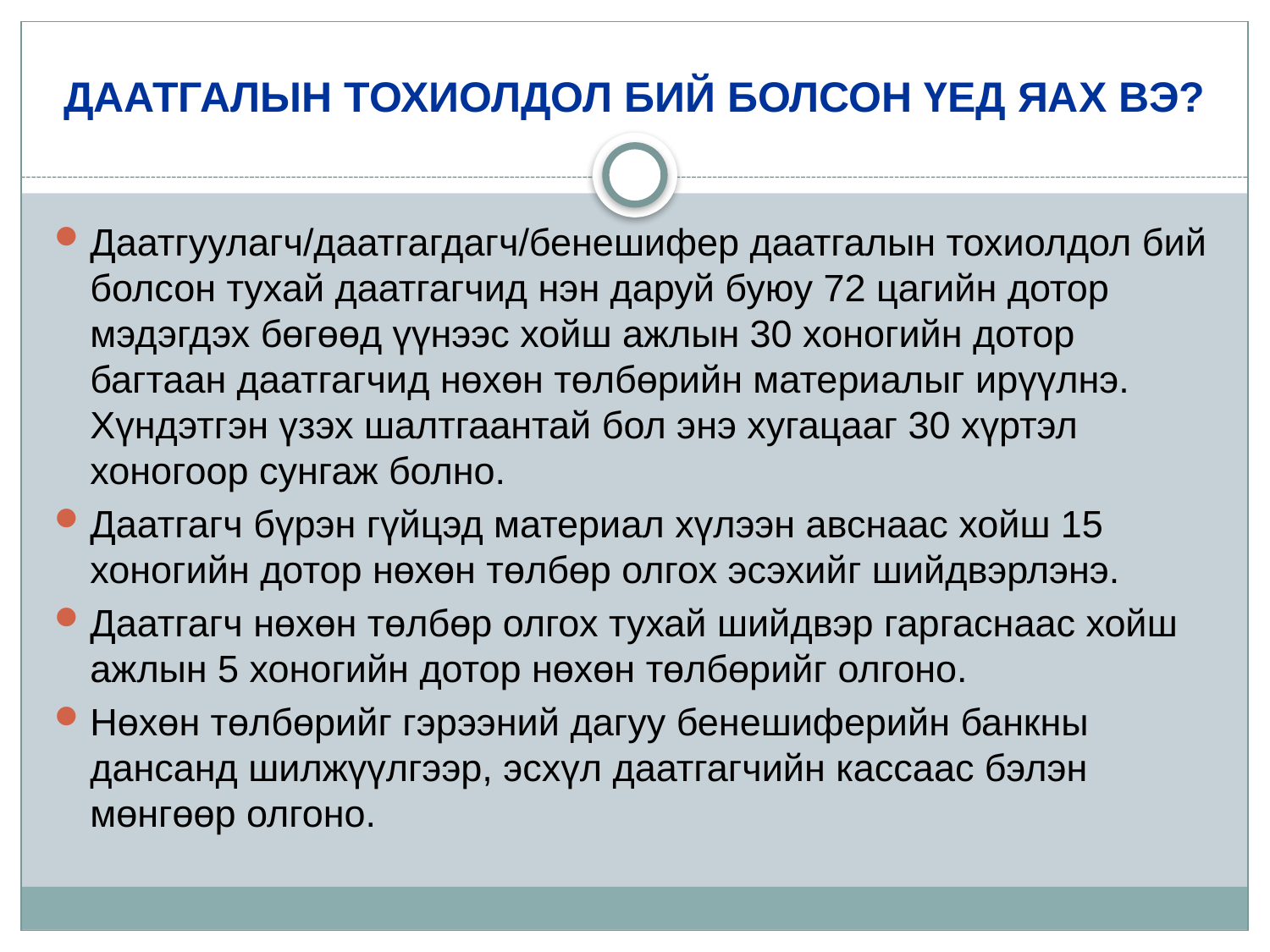

# ДААТГАЛЫН ТОХИОЛДОЛ БИЙ БОЛСОН ҮЕД ЯАХ ВЭ?
Даатгуулагч/даатгагдагч/бенешифер даатгалын тохиолдол бий болсон тухай даатгагчид нэн даруй буюу 72 цагийн дотор мэдэгдэх бөгөөд үүнээс хойш ажлын 30 хоногийн дотор багтаан даатгагчид нөхөн төлбөрийн материалыг ирүүлнэ. Хүндэтгэн үзэх шалтгаантай бол энэ хугацааг 30 хүртэл хоногоор сунгаж болно.
Даатгагч бүрэн гүйцэд материал хүлээн авснаас хойш 15 хоногийн дотор нөхөн төлбөр олгох эсэхийг шийдвэрлэнэ.
Даатгагч нөхөн төлбөр олгох тухай шийдвэр гаргаснаас хойш ажлын 5 хоногийн дотор нөхөн төлбөрийг олгоно.
Нөхөн төлбөрийг гэрээний дагуу бенешиферийн банкны дансанд шилжүүлгээр, эсхүл даатгагчийн кассаас бэлэн мөнгөөр олгоно.